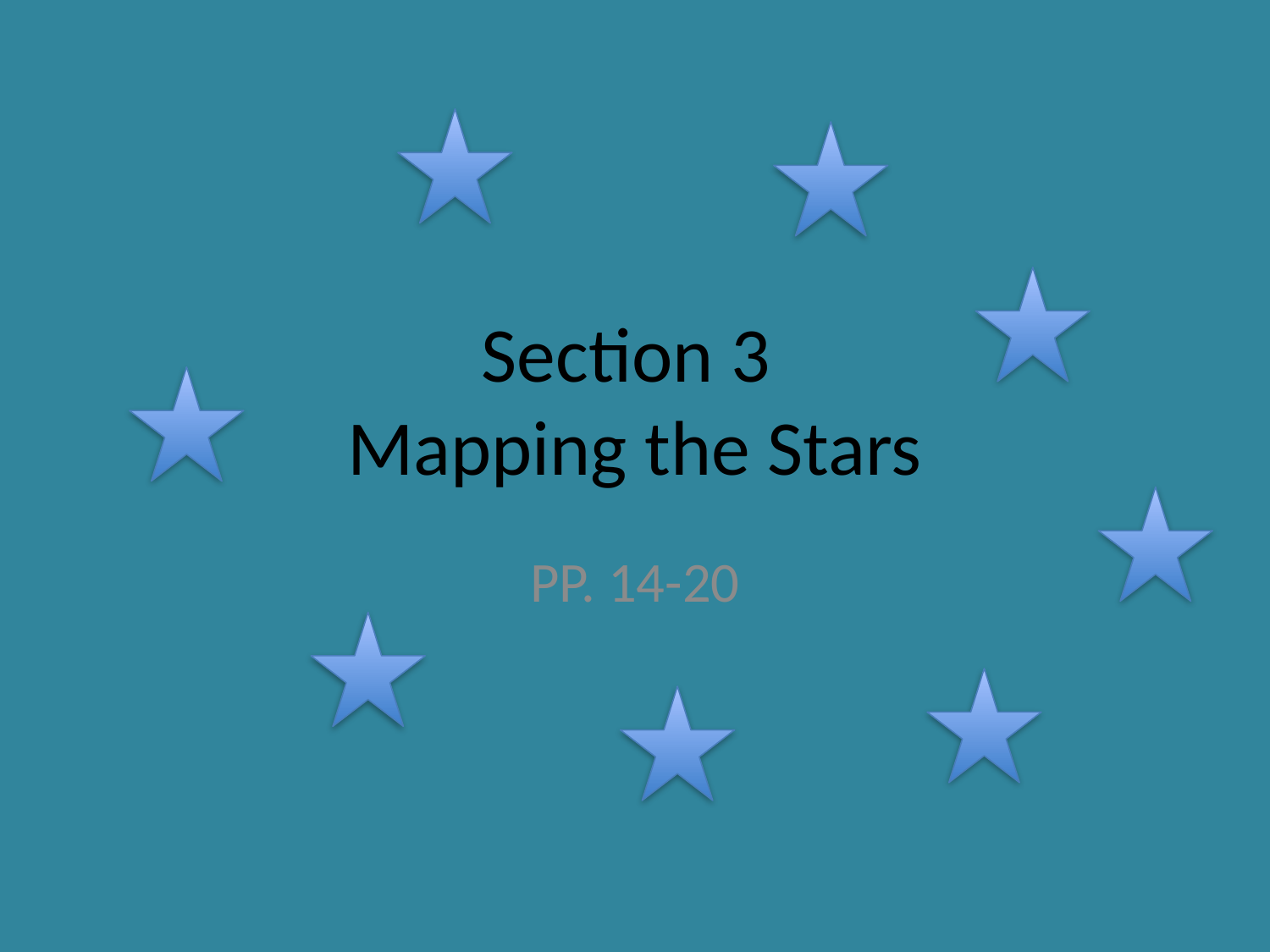

# Section 3 Mapping the Stars

PP. 14-20